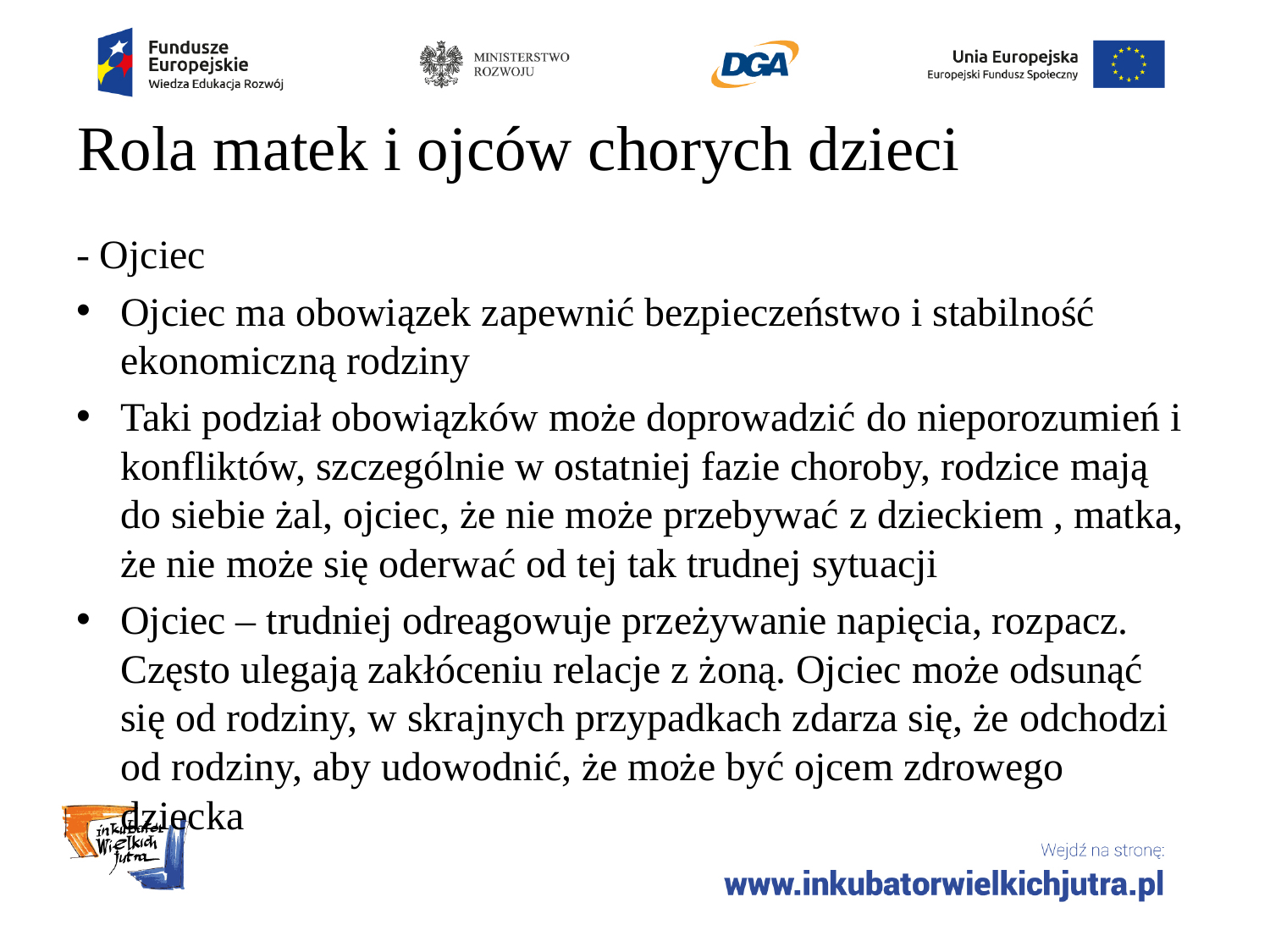

# Rola matek i ojców chorych dzieci
- Ojciec
Ojciec ma obowiązek zapewnić bezpieczeństwo i stabilność ekonomiczną rodziny
Taki podział obowiązków może doprowadzić do nieporozumień i konfliktów, szczególnie w ostatniej fazie choroby, rodzice mają do siebie żal, ojciec, że nie może przebywać z dzieckiem , matka, że nie może się oderwać od tej tak trudnej sytuacji
Ojciec – trudniej odreagowuje przeżywanie napięcia, rozpacz. Często ulegają zakłóceniu relacje z żoną. Ojciec może odsunąć się od rodziny, w skrajnych przypadkach zdarza się, że odchodzi od rodziny, aby udowodnić, że może być ojcem zdrowego dziecka